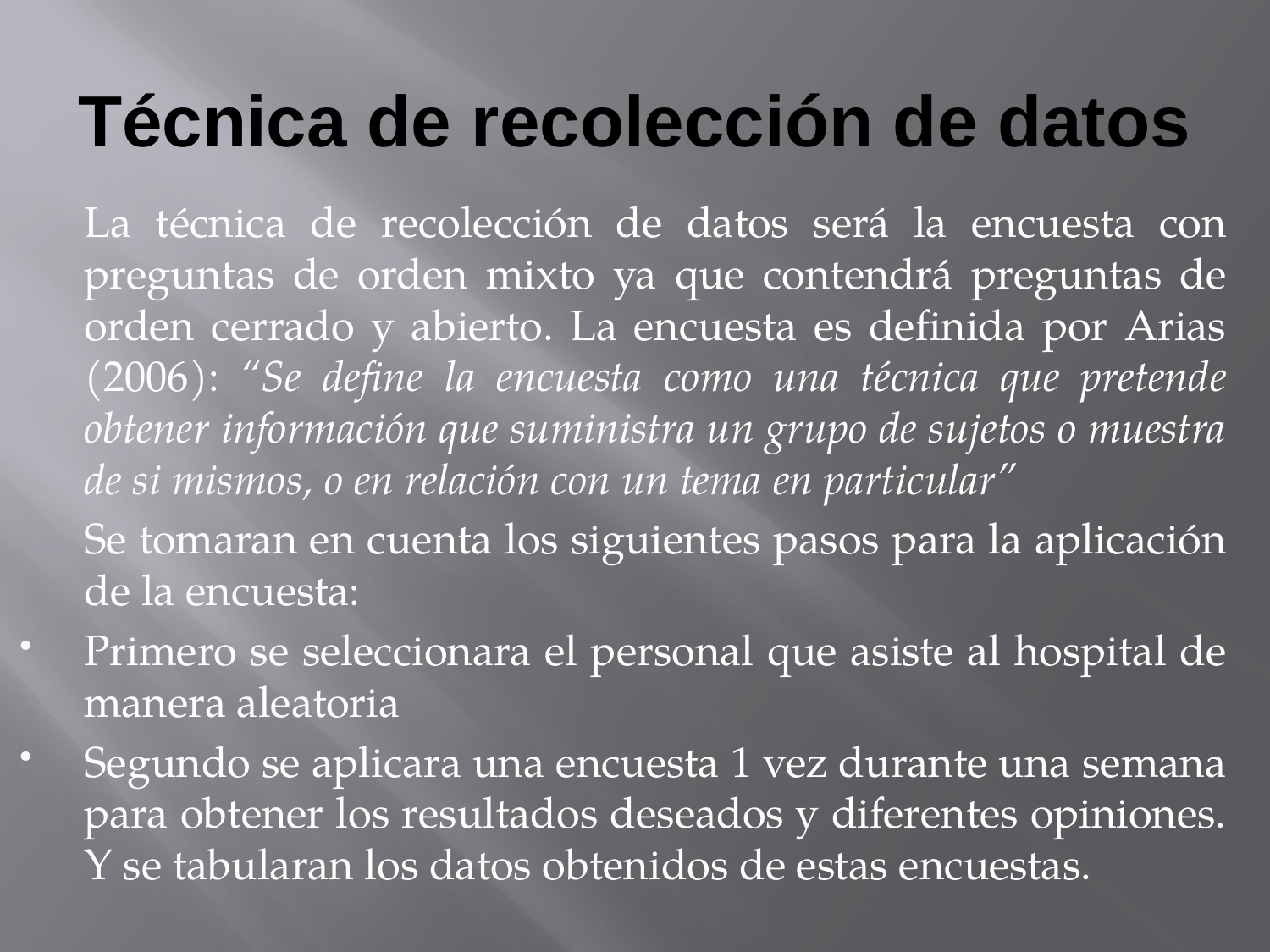

# Técnica de recolección de datos
	La técnica de recolección de datos será la encuesta con preguntas de orden mixto ya que contendrá preguntas de orden cerrado y abierto. La encuesta es definida por Arias (2006): “Se define la encuesta como una técnica que pretende obtener información que suministra un grupo de sujetos o muestra de si mismos, o en relación con un tema en particular”
	Se tomaran en cuenta los siguientes pasos para la aplicación de la encuesta:
Primero se seleccionara el personal que asiste al hospital de manera aleatoria
Segundo se aplicara una encuesta 1 vez durante una semana para obtener los resultados deseados y diferentes opiniones. Y se tabularan los datos obtenidos de estas encuestas.